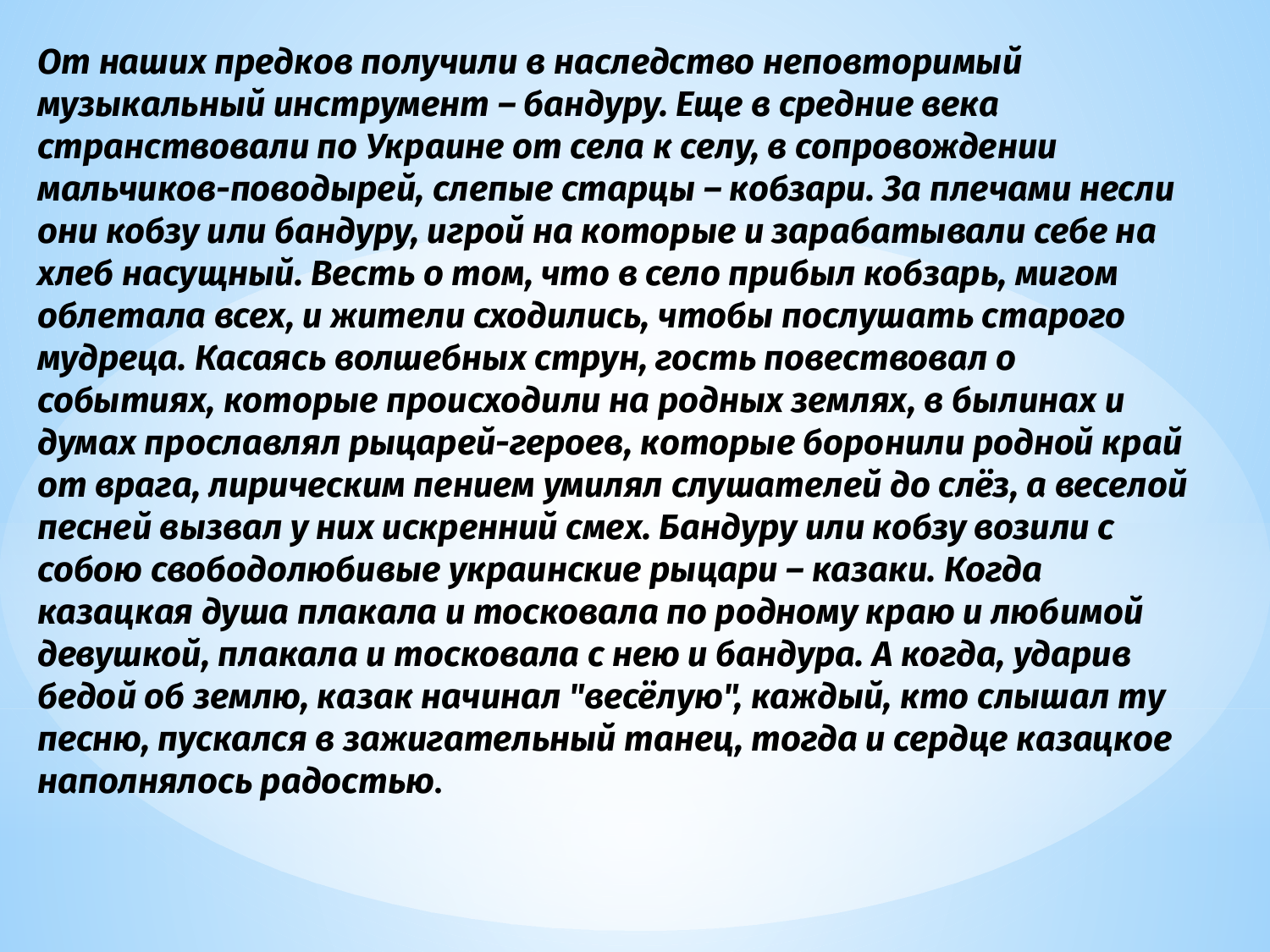

# От наших предков получили в наследство неповторимый музыкальный инструмент – бандуру. Еще в средние века странствовали по Украине от села к селу, в сопровождении мальчиков-поводырей, слепые старцы – кобзари. За плечами несли они кобзу или бандуру, игрой на которые и зарабатывали себе на хлеб насущный. Весть о том, что в село прибыл кобзарь, мигом облетала всех, и жители сходились, чтобы послушать старого мудреца. Касаясь волшебных струн, гость повествовал о событиях, которые происходили на родных землях, в былинах и думах прославлял рыцарей-героев, которые боронили родной край от врага, лирическим пением умилял слушателей до слёз, а веселой песней вызвал у них искренний смех. Бандуру или кобзу возили с собою свободолюбивые украинские рыцари – казаки. Когда казацкая душа плакала и тосковала по родному краю и любимой девушкой, плакала и тосковала с нею и бандура. А когда, ударив бедой об землю, казак начинал "весёлую", каждый, кто слышал ту песню, пускался в зажигательный танец, тогда и сердце казацкое наполнялось радостью.